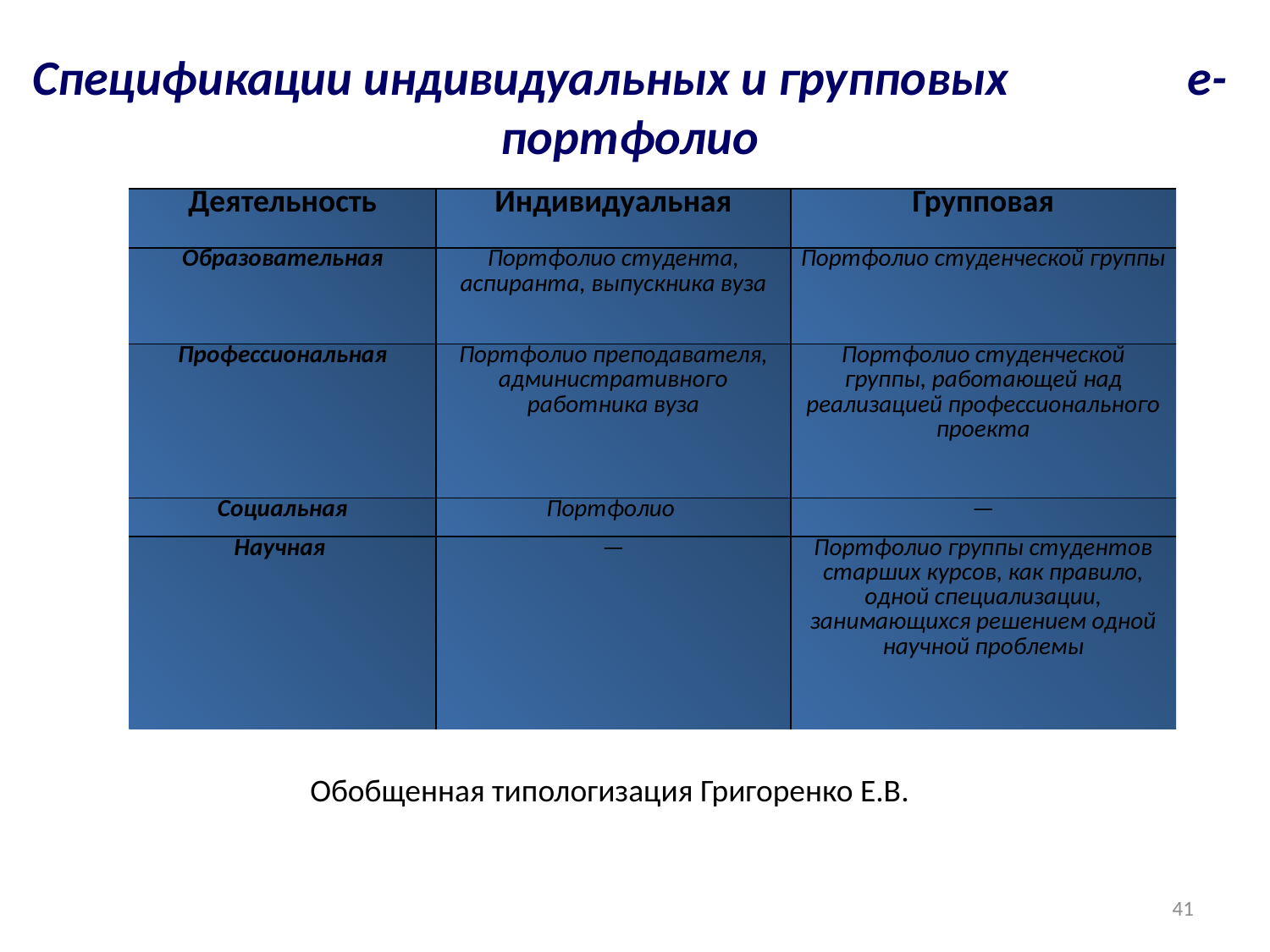

Спецификации индивидуальных и групповых                е-портфолио
| Деятельность | Индивидуальная | Групповая |
| --- | --- | --- |
| Образовательная | Портфолио студента, аспиранта, выпускника вуза | Портфолио студенческой группы |
| Профессиональная | Портфолио преподавателя, административного работника вуза | Портфолио студенческой группы, работающей над реализацией профессионального проекта |
| Социальная | Портфолио | — |
| Научная | — | Портфолио группы студентов старших курсов, как правило, одной специализации, занимающихся решением одной научной проблемы |
Обобщенная типологизация Григоренко Е.В.
41
41